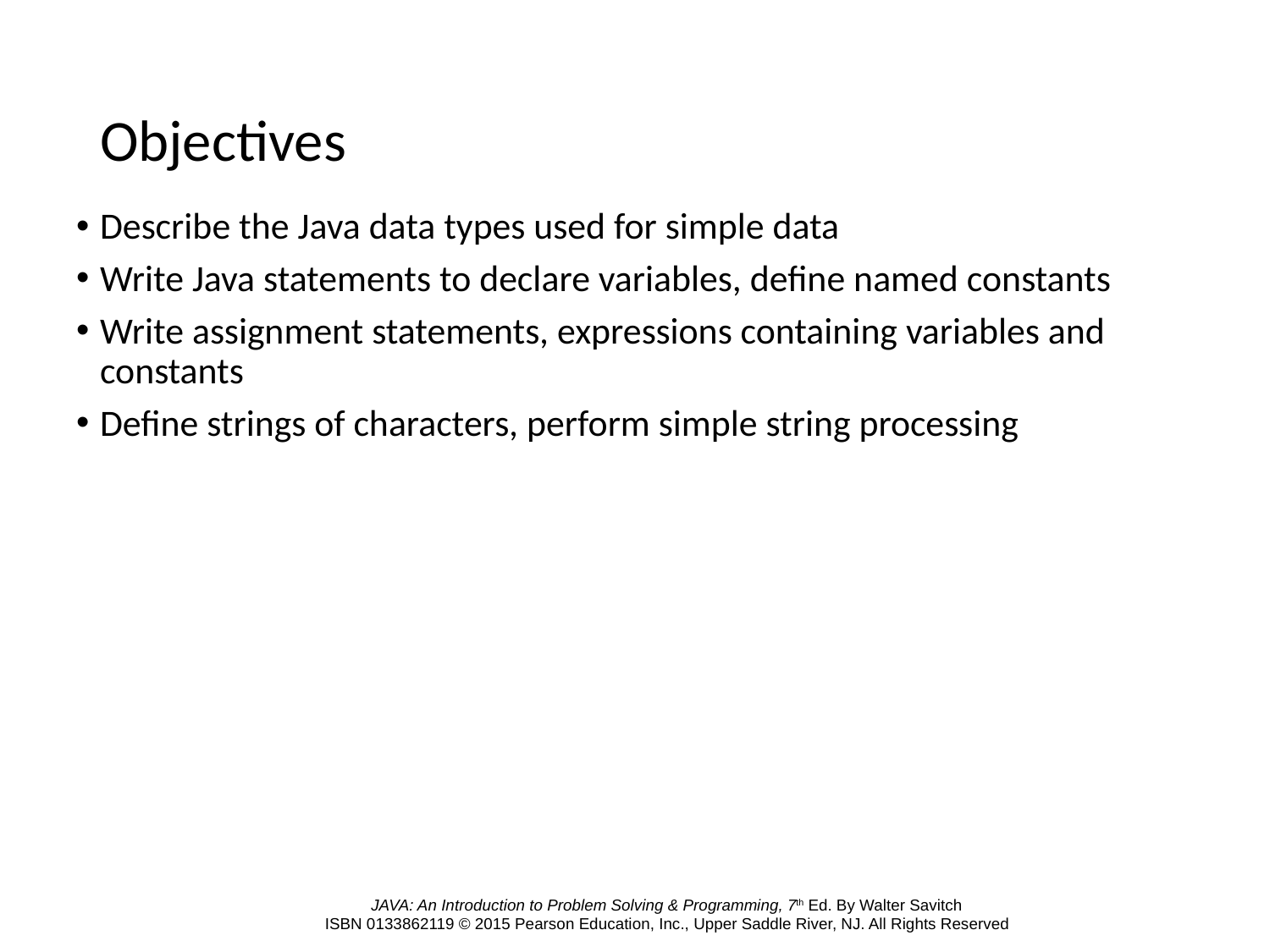

# Objectives
Describe the Java data types used for simple data
Write Java statements to declare variables, define named constants
Write assignment statements, expressions containing variables and constants
Define strings of characters, perform simple string processing